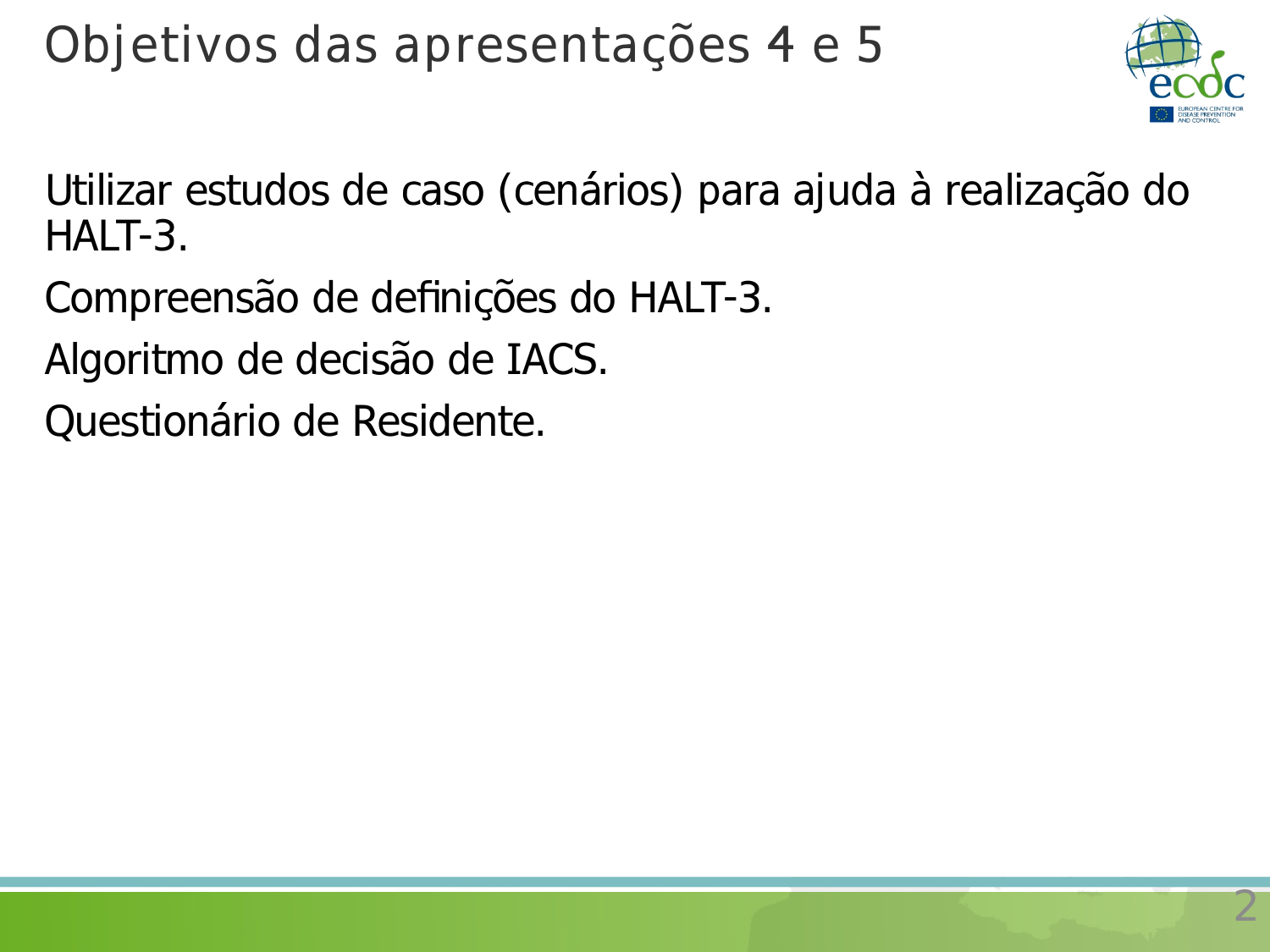

# Objetivos das apresentações 4 e 5
Utilizar estudos de caso (cenários) para ajuda à realização do HALT-3.
Compreensão de definições do HALT-3.
Algoritmo de decisão de IACS.
Questionário de Residente.

2